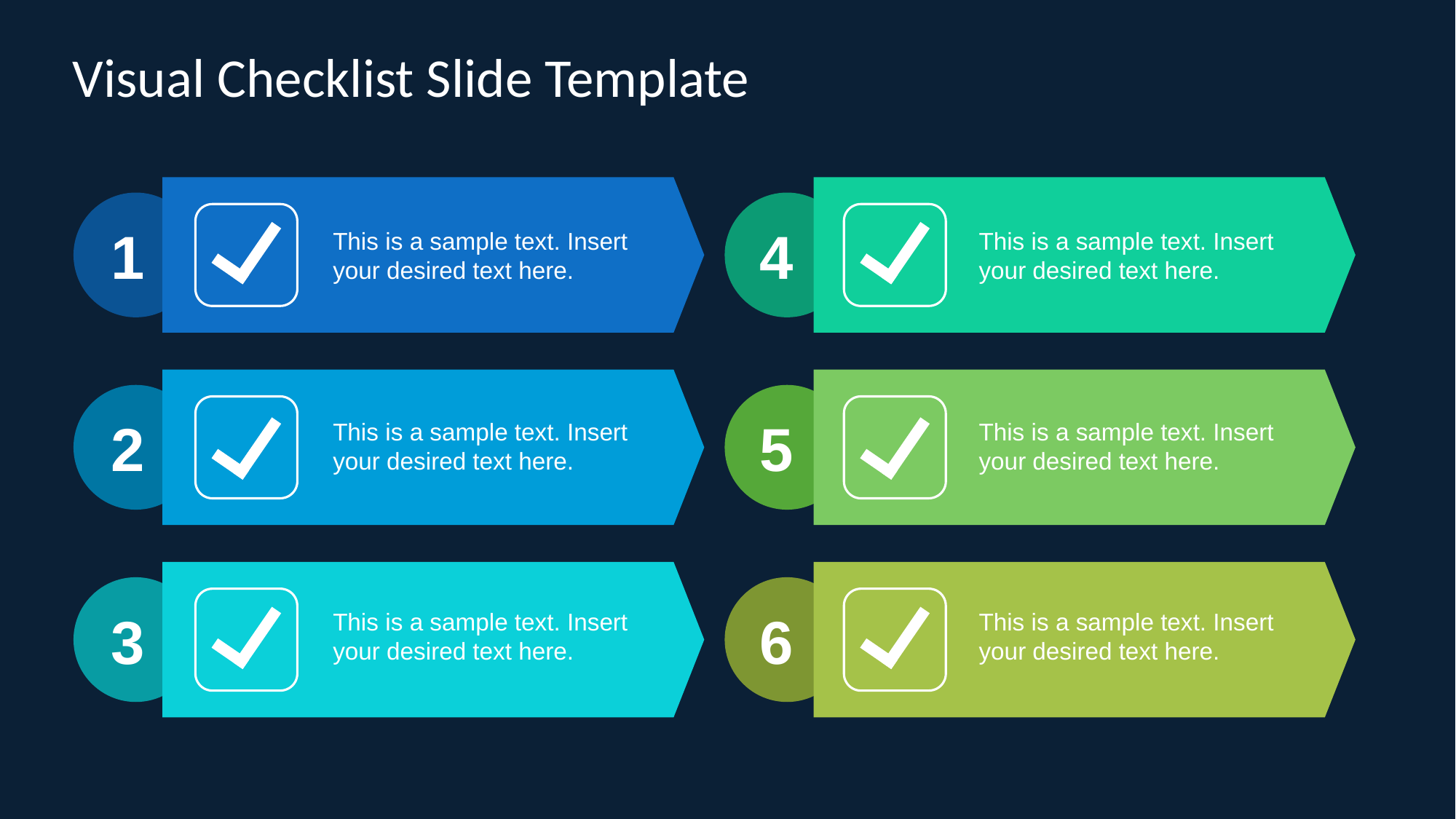

# Visual Checklist Slide Template

This is a sample text. Insert your desired text here.
This is a sample text. Insert your desired text here.

1
4

This is a sample text. Insert your desired text here.
This is a sample text. Insert your desired text here.

2
5

This is a sample text. Insert your desired text here.
This is a sample text. Insert your desired text here.

3
6